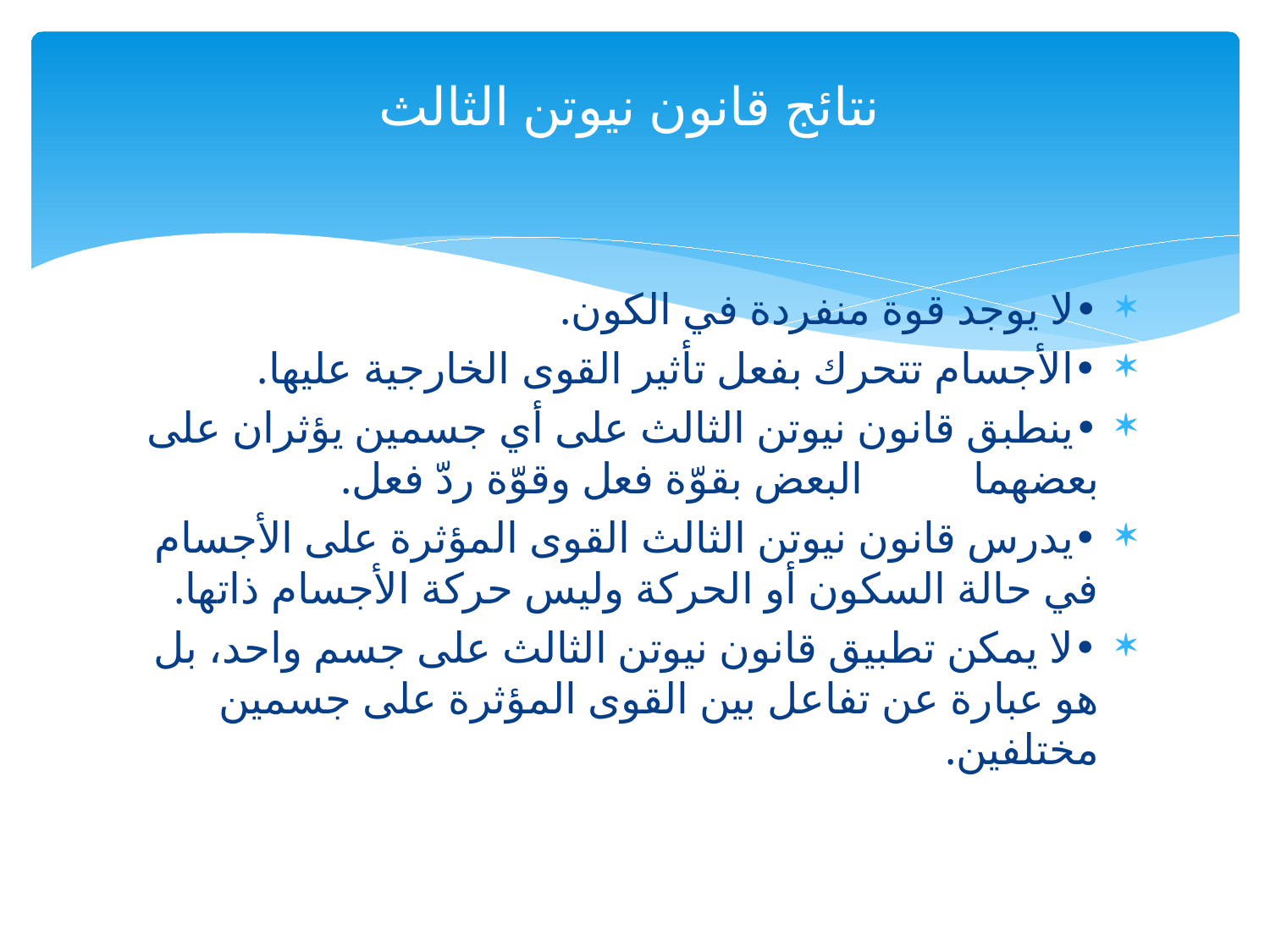

# نتائج قانون نيوتن الثالث
•لا يوجد قوة منفردة في الكون.
•الأجسام تتحرك بفعل تأثير القوى الخارجية عليها.
•ينطبق قانون نيوتن الثالث على أي جسمين يؤثران على بعضهما          البعض بقوّة فعل وقوّة ردّ فعل.
•يدرس قانون نيوتن الثالث القوى المؤثرة على الأجسام في حالة السكون أو الحركة وليس حركة الأجسام ذاتها.
•لا يمكن تطبيق قانون نيوتن الثالث على جسم واحد، بل هو عبارة عن تفاعل بين القوى المؤثرة على جسمين مختلفين.